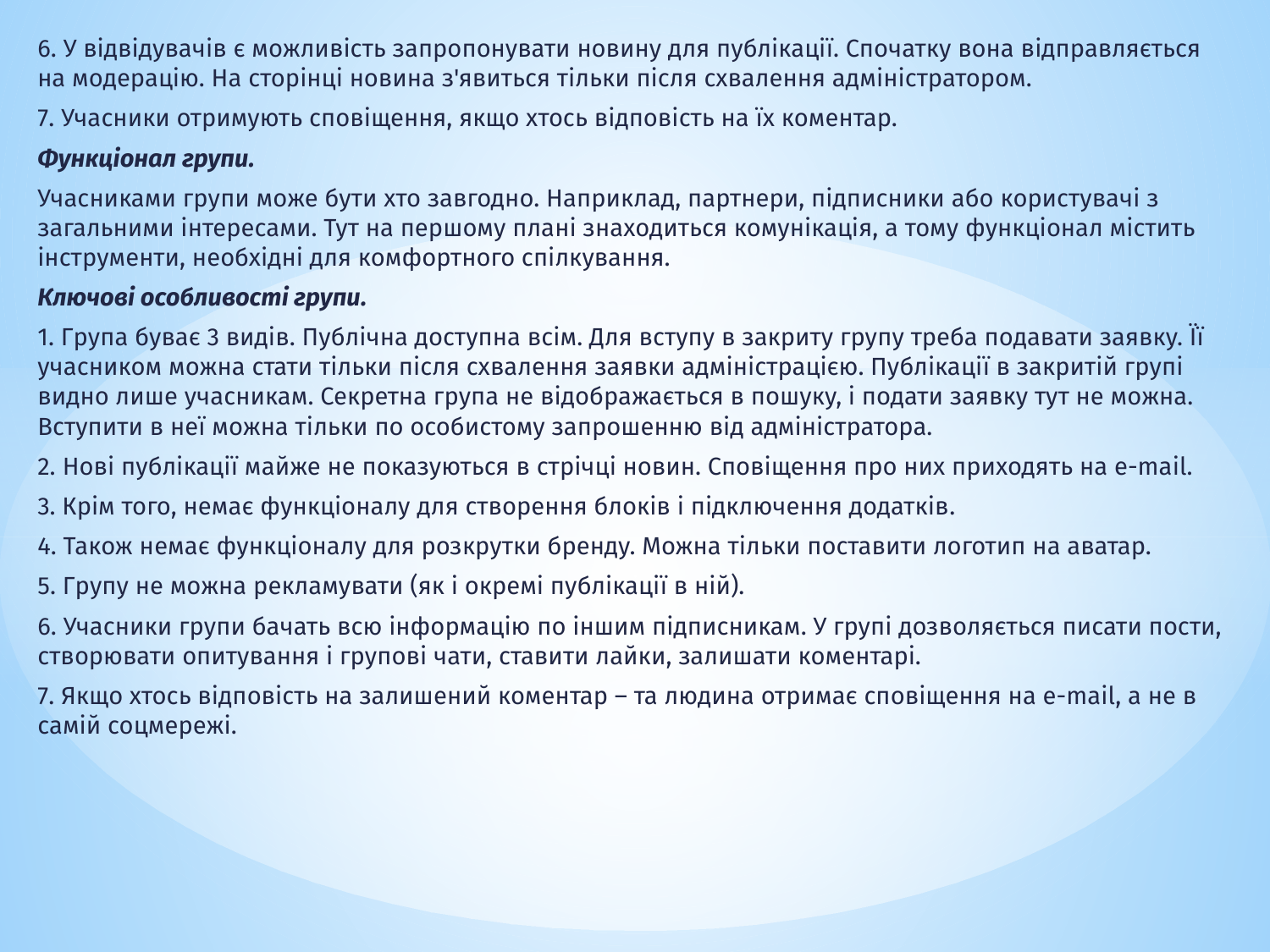

6. У відвідувачів є можливість запропонувати новину для публікації. Спочатку вона відправляється на модерацію. На сторінці новина з'явиться тільки після схвалення адміністратором.
7. Учасники отримують сповіщення, якщо хтось відповість на їх коментар.
Функціонал групи.
Учасниками групи може бути хто завгодно. Наприклад, партнери, підписники або користувачі з загальними інтересами. Тут на першому плані знаходиться комунікація, а тому функціонал містить інструменти, необхідні для комфортного спілкування.
Ключові особливості групи.
1. Група буває 3 видів. Публічна доступна всім. Для вступу в закриту групу треба подавати заявку. Її учасником можна стати тільки після схвалення заявки адміністрацією. Публікації в закритій групі видно лише учасникам. Секретна група не відображається в пошуку, і подати заявку тут не можна. Вступити в неї можна тільки по особистому запрошенню від адміністратора.
2. Нові публікації майже не показуються в стрічці новин. Сповіщення про них приходять на e-mail.
3. Крім того, немає функціоналу для створення блоків і підключення додатків.
4. Також немає функціоналу для розкрутки бренду. Можна тільки поставити логотип на аватар.
5. Групу не можна рекламувати (як і окремі публікації в ній).
6. Учасники групи бачать всю інформацію по іншим підписникам. У групі дозволяється писати пости, створювати опитування і групові чати, ставити лайки, залишати коментарі.
7. Якщо хтось відповість на залишений коментар – та людина отримає сповіщення на e-mail, а не в самій соцмережі.